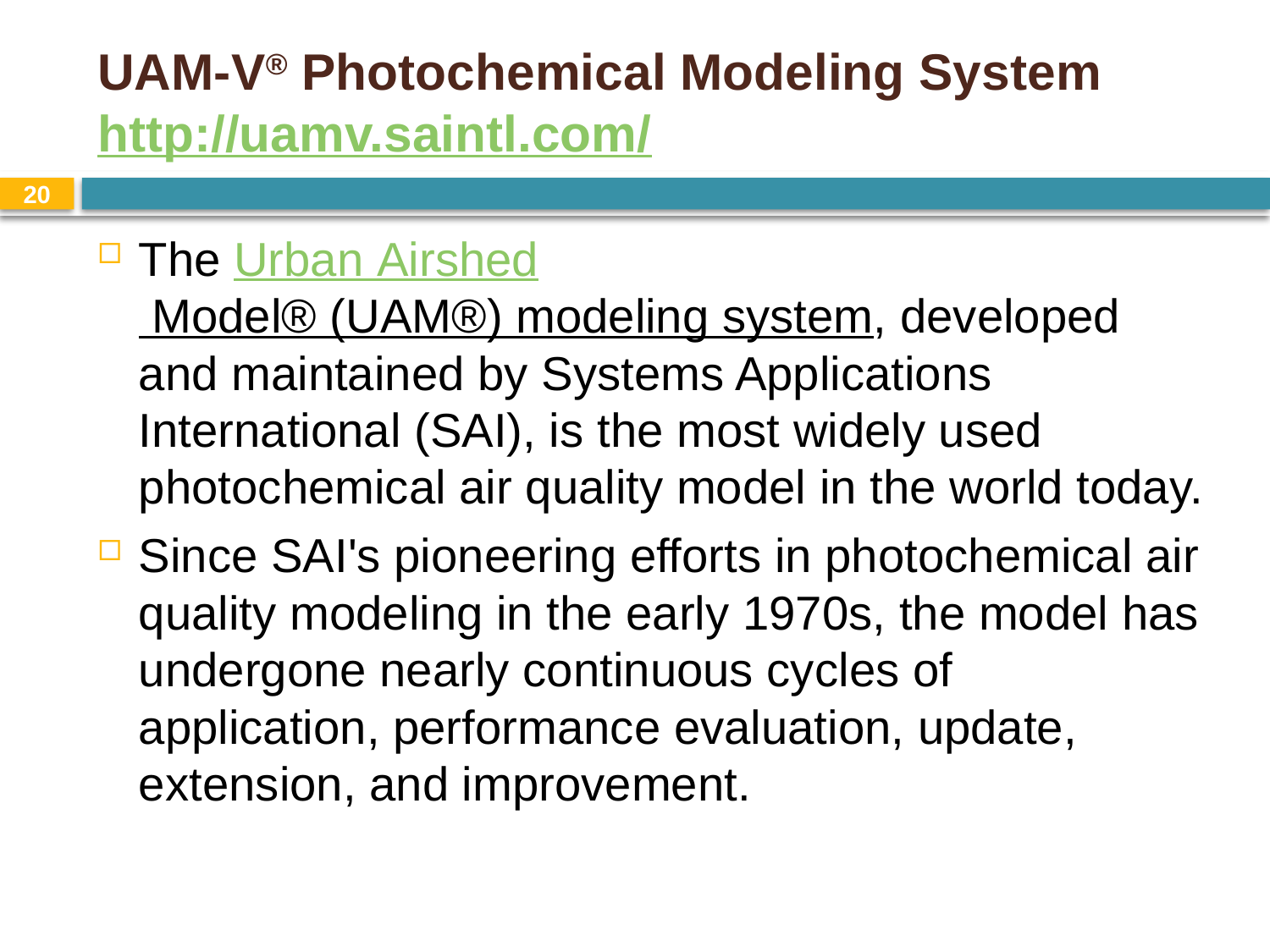

# UAM-V® Photochemical Modeling System http://uamv.saintl.com/
20
The Urban Airshed Model® (UAM®) modeling system, developed and maintained by Systems Applications International (SAI), is the most widely used photochemical air quality model in the world today.
Since SAI's pioneering efforts in photochemical air quality modeling in the early 1970s, the model has undergone nearly continuous cycles of application, performance evaluation, update, extension, and improvement.